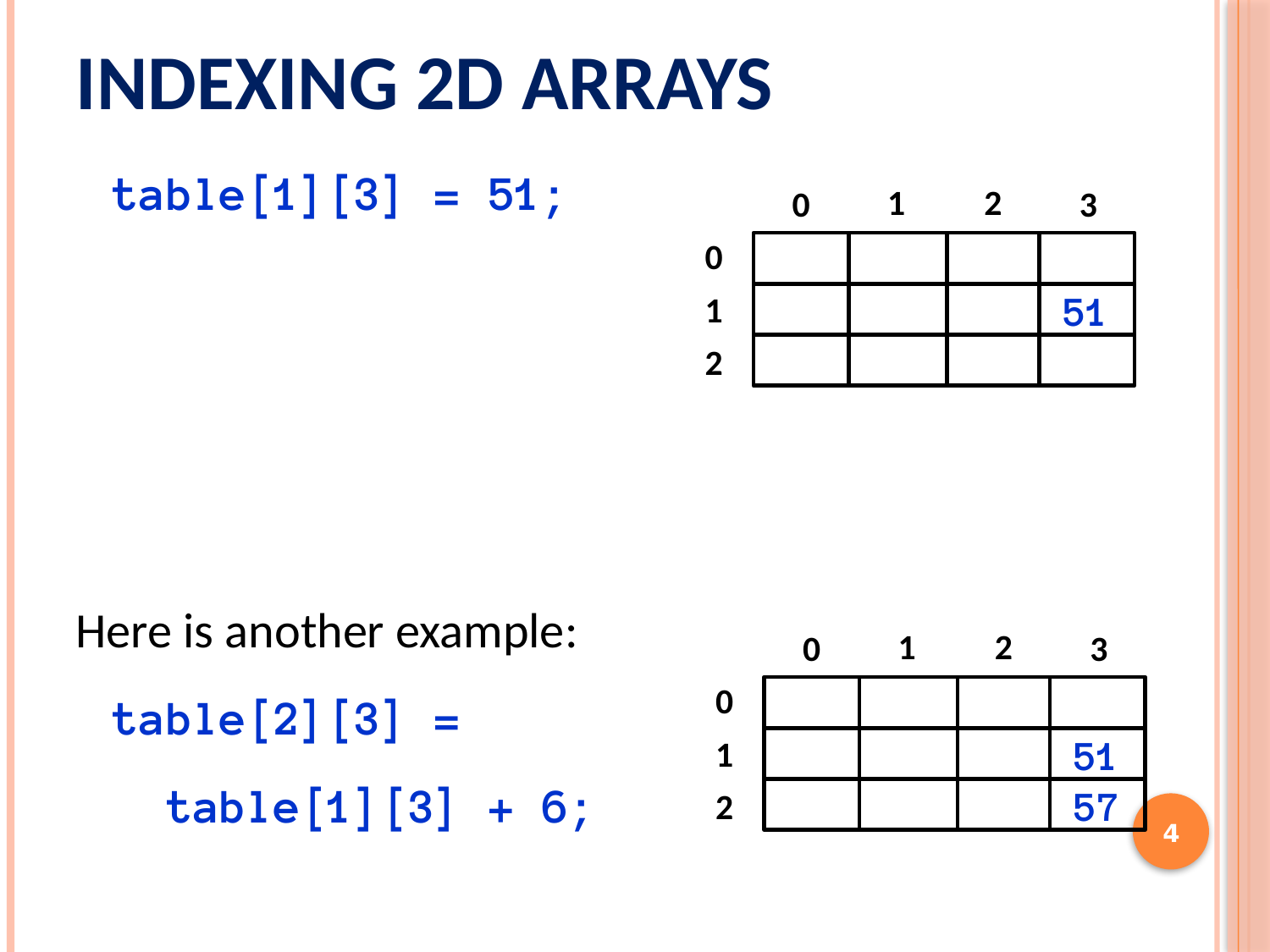

# Indexing 2D Arrays
table[1][3] = 51;

Here is another example:
table[2][3] =
  table[1][3] + 6;
1
2
3
0

51

0
1
2
1
2
3
0

51

57
0
1
2
4